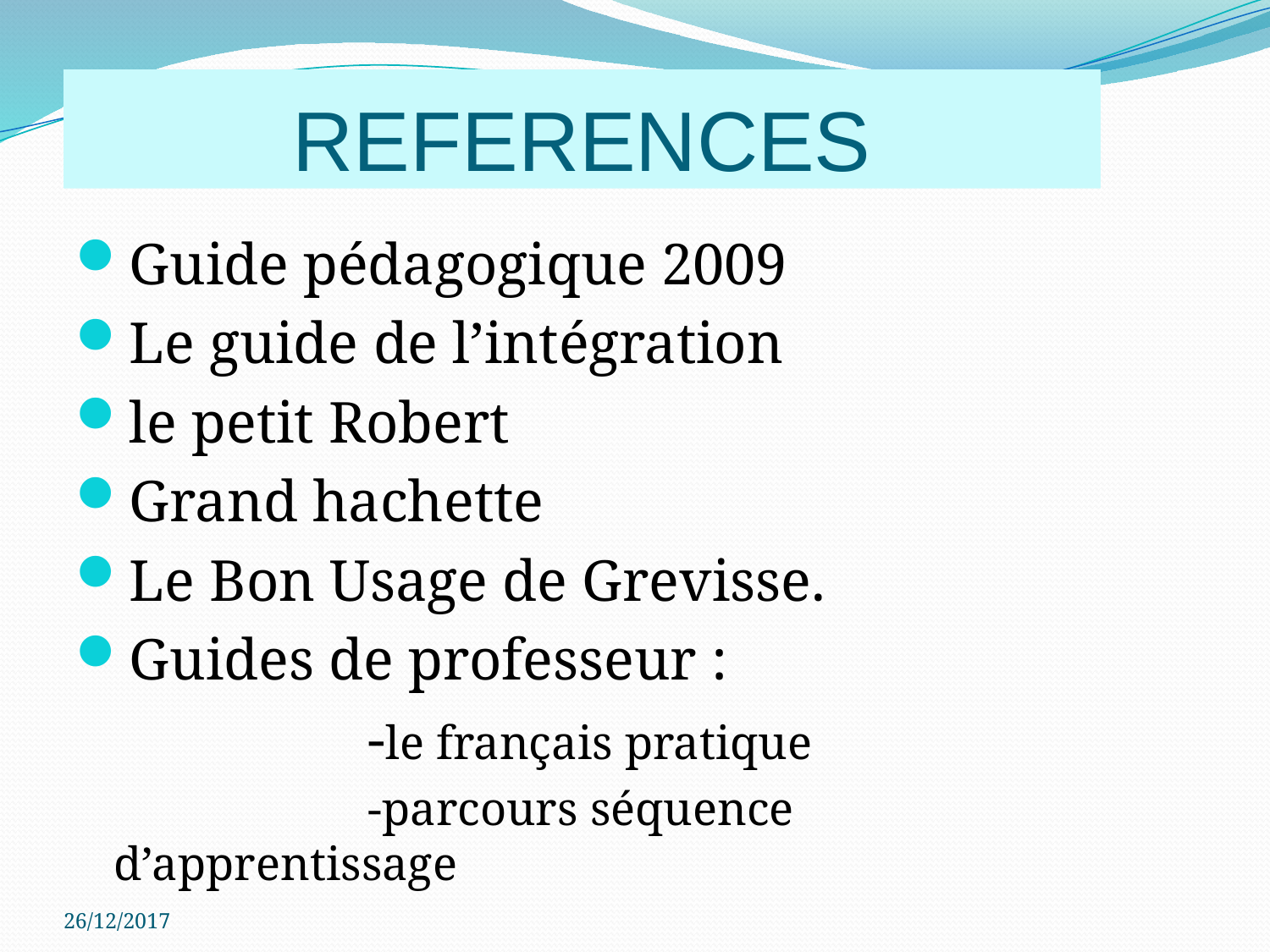

# REFERENCES
Guide pédagogique 2009
Le guide de l’intégration
le petit Robert
Grand hachette
Le Bon Usage de Grevisse.
Guides de professeur :
			-le français pratique
			-parcours séquence d’apprentissage

26/12/2017